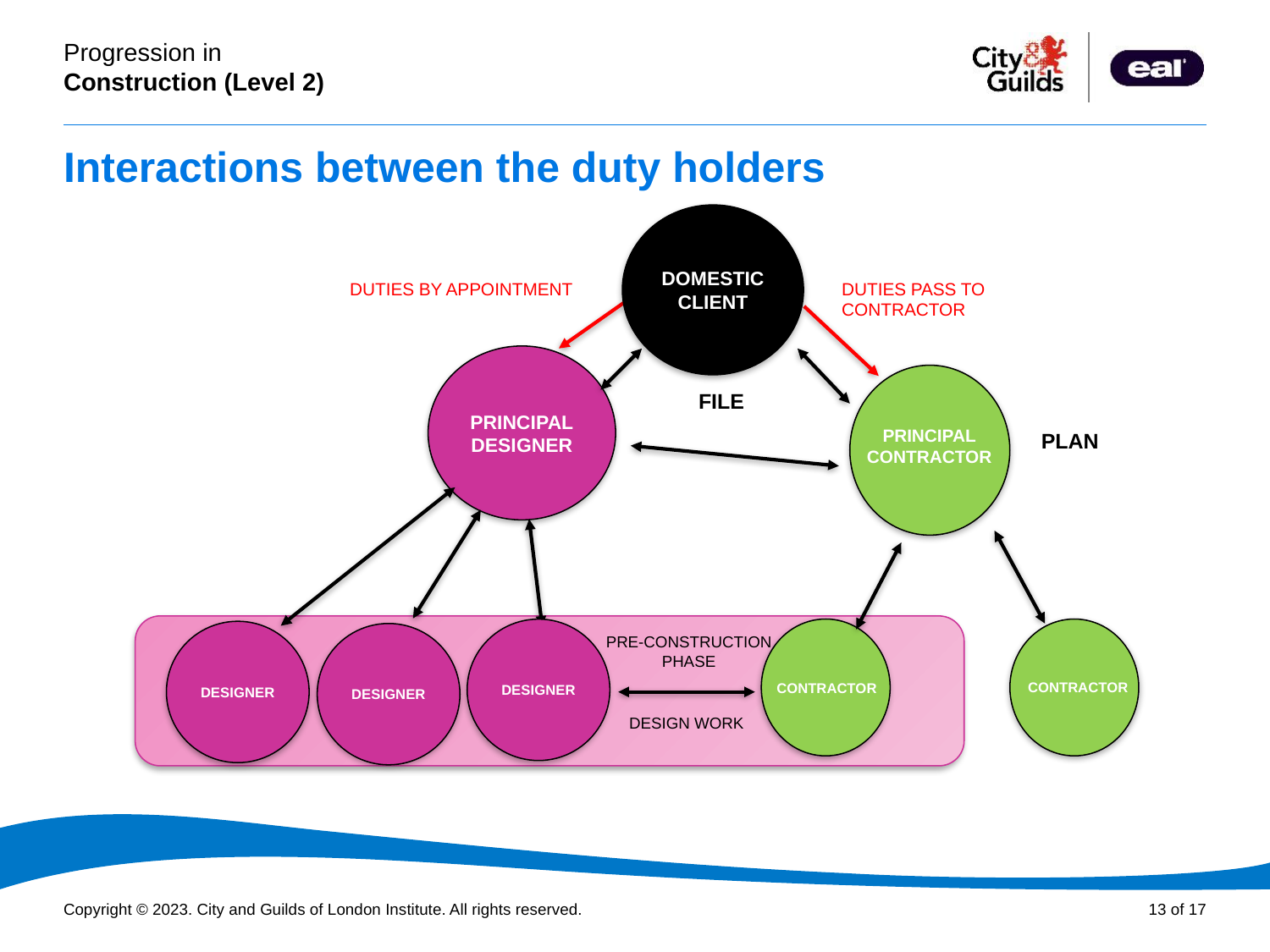

# Interactions between the duty holders
DOMESTIC CLIENT
DUTIES BY APPOINTMENT
DUTIES PASS TO CONTRACTOR
PRINCIPAL DESIGNER

FILE
PRINCIPAL CONTRACTOR
PLAN

DESIGNER
DESIGNER
DESIGNER
PRE-CONSTRUCTION PHASE
CONTRACTOR
CONTRACTOR
DESIGN WORK